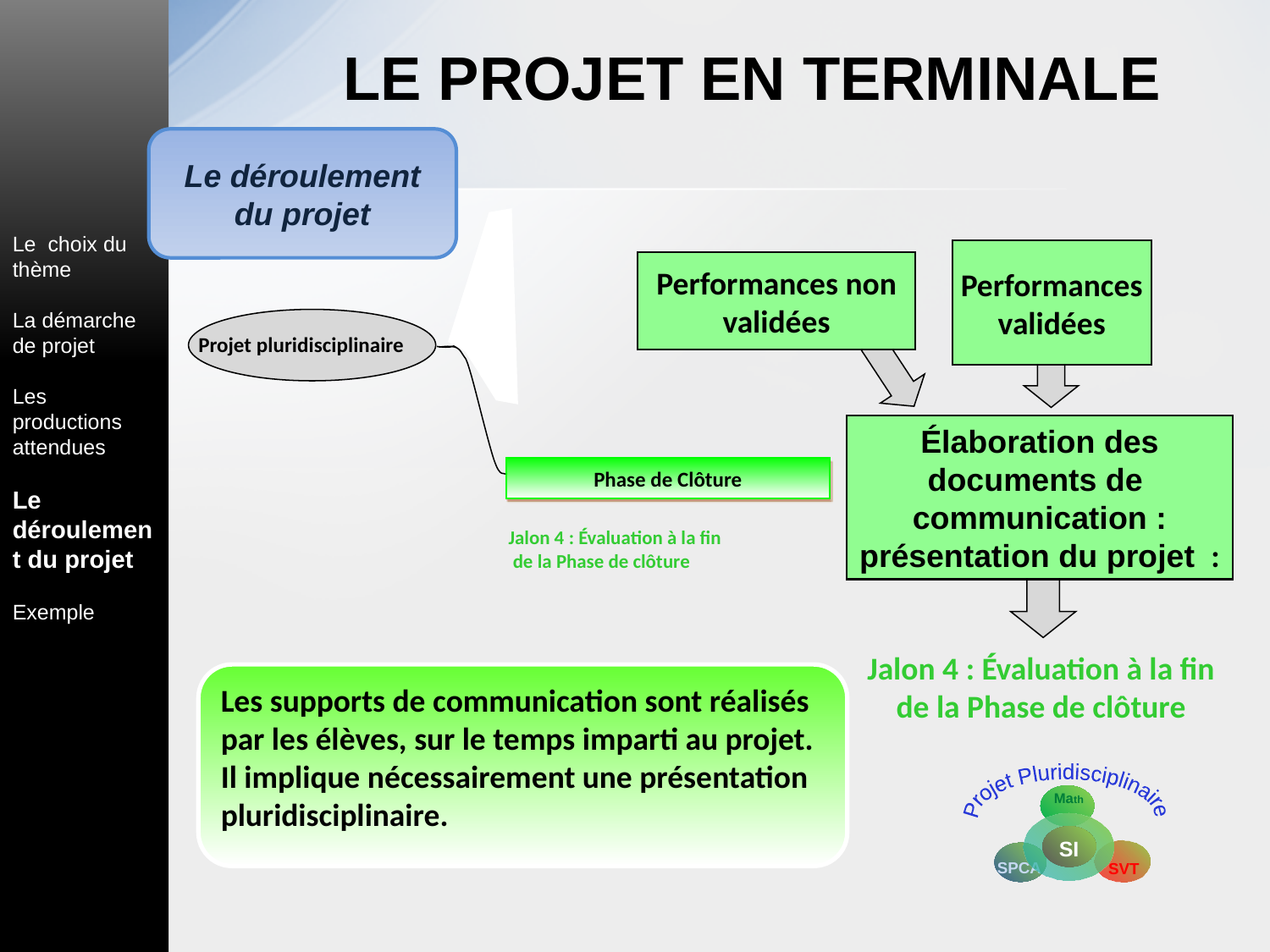

Le  choix du thème

La démarche de projet

Les productions attendues

Le déroulement du projet

Exemple

LE PROJET EN TERMINALE

Le déroulement du projet

Projet pluridisciplinaire
Phase de Clôture
Jalon 4 : Évaluation à la fin
 de la Phase de clôture
Performances validées
Performances non validées

Élaboration des documents de  communication : présentation du projet  :

Jalon 4 : Évaluation à la fin de la Phase de clôture
Les supports de communication sont réalisés par les élèves, sur le temps imparti au projet. Il implique nécessairement une présentation pluridisciplinaire.

Projet Pluridisciplinaire
Math

SI

SPCA

SVT